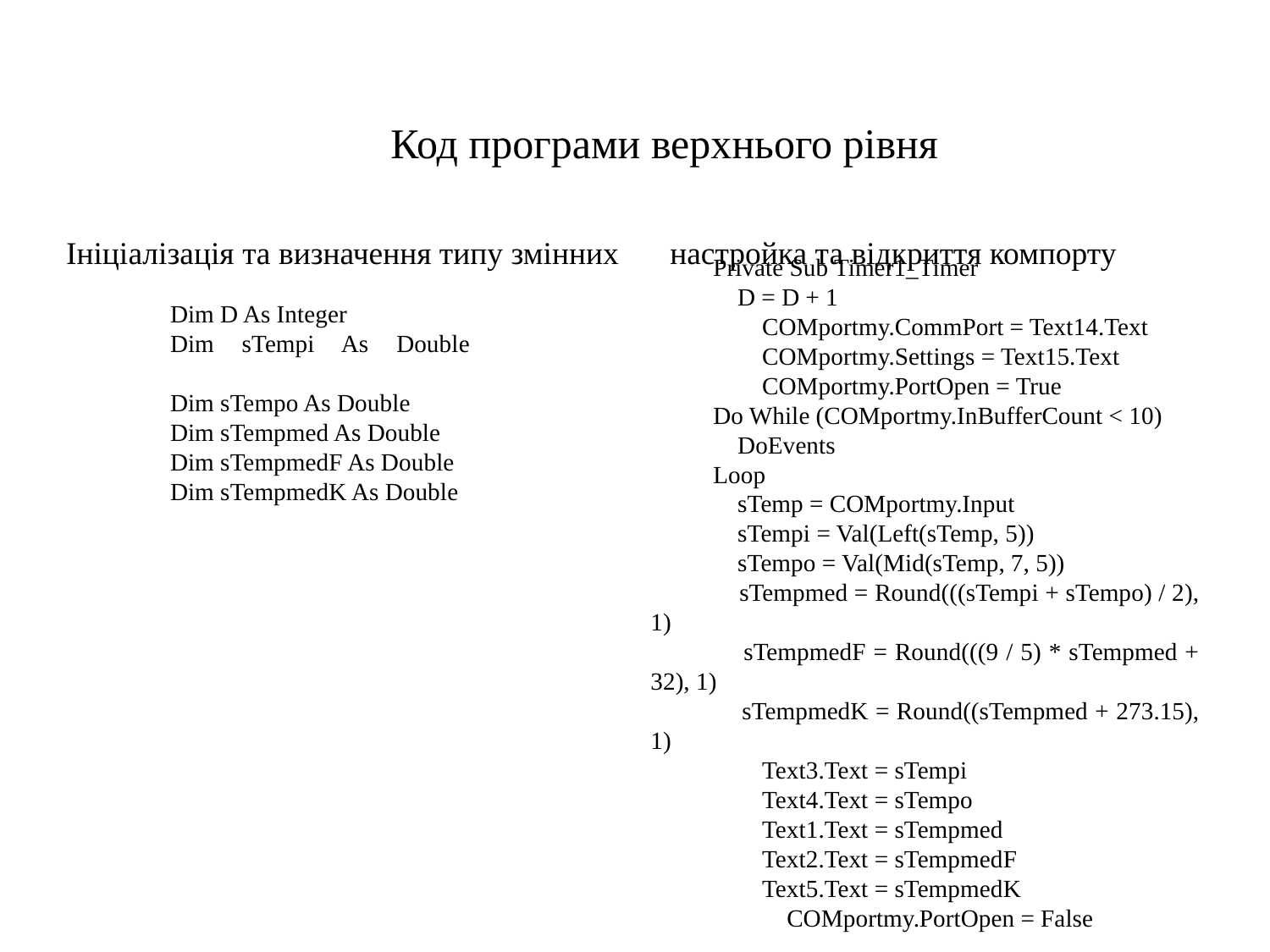

# Код програми верхнього рівня
Ініціалізація та визначення типу змінних
         настройка та відкриття компорту

Dim D As Integer
Dim sTempi As Double
Dim sTempo As Double
Dim sTempmed As Double
Dim sTempmedF As Double
Dim sTempmedK As Double
Private Sub Timer1_Timer
    D = D + 1
        COMportmy.CommPort = Text14.Text
        COMportmy.Settings = Text15.Text
        COMportmy.PortOpen = True
Do While (COMportmy.InBufferCount < 10)
    DoEvents
Loop
    sTemp = COMportmy.Input
    sTempi = Val(Left(sTemp, 5))
    sTempo = Val(Mid(sTemp, 7, 5))
    sTempmed = Round(((sTempi + sTempo) / 2), 1)
    sTempmedF = Round(((9 / 5) * sTempmed + 32), 1)
    sTempmedK = Round((sTempmed + 273.15), 1)
        Text3.Text = sTempi
        Text4.Text = sTempo
        Text1.Text = sTempmed
        Text2.Text = sTempmedF
        Text5.Text = sTempmedK
            COMportmy.PortOpen = False